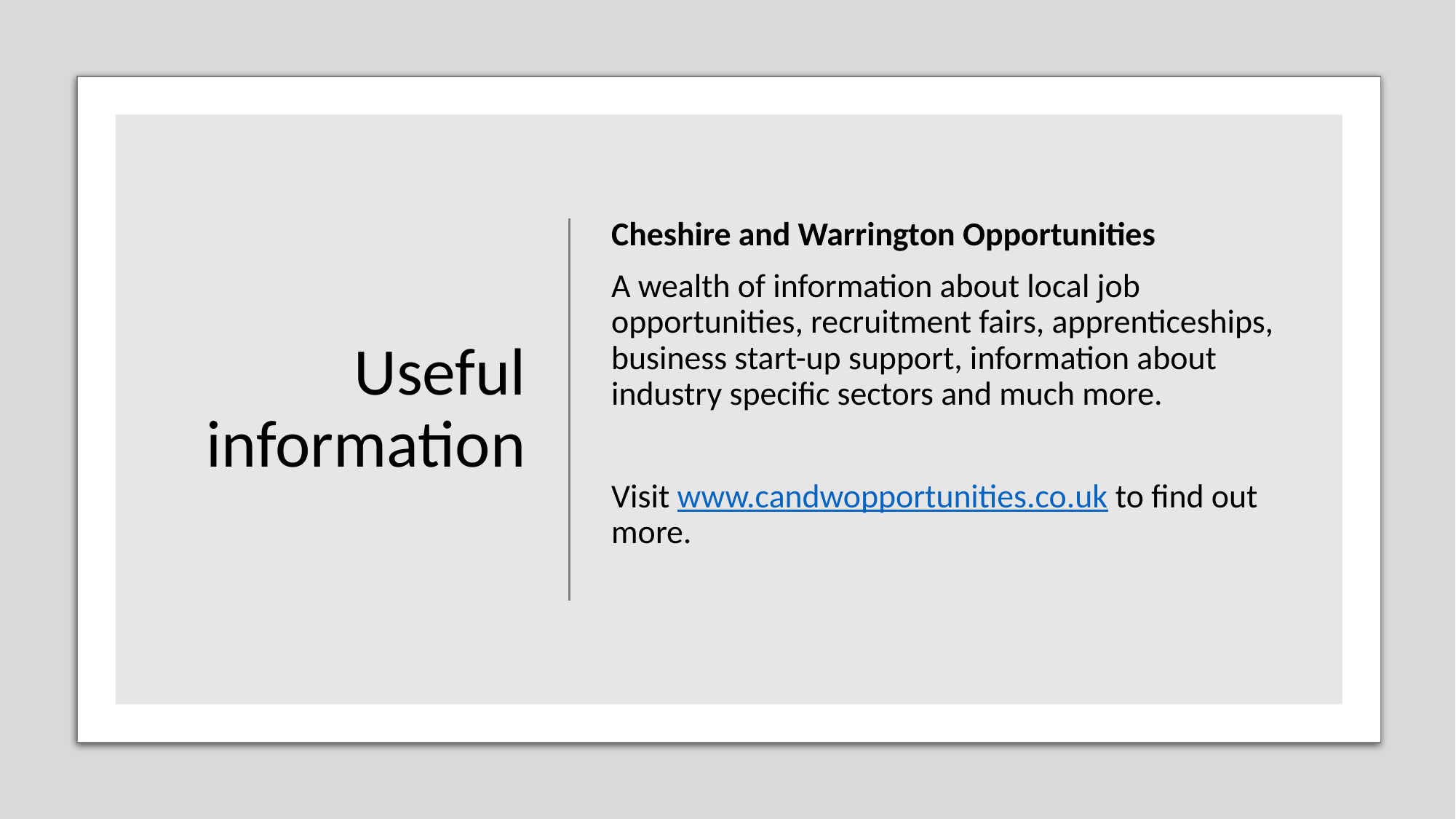

Cheshire and Warrington Opportunities
A wealth of information about local job opportunities, recruitment fairs, apprenticeships, business start-up support, information about industry specific sectors and much more.

Visit www.candwopportunities.co.uk to find out more.

# Useful information